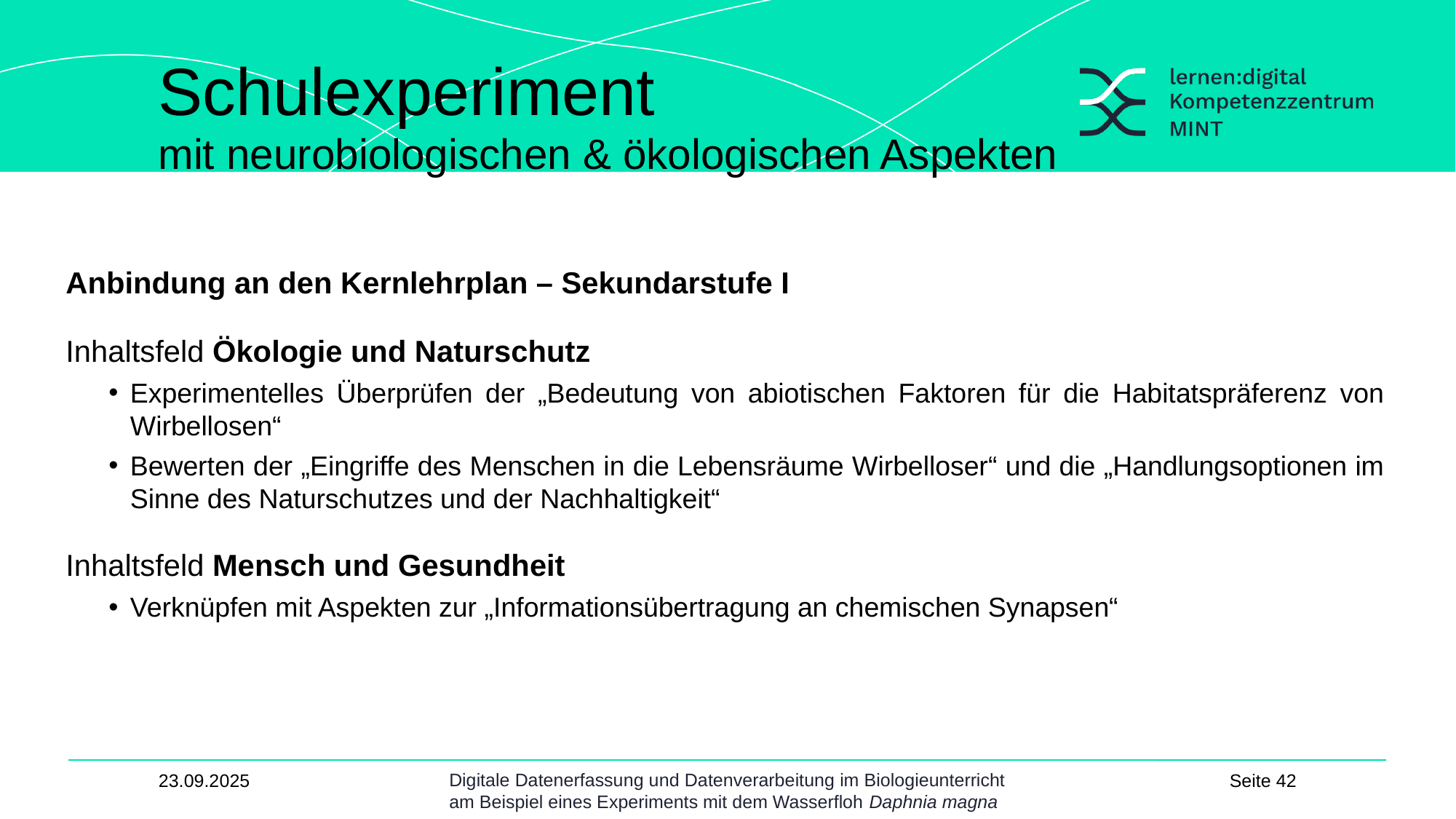

Schulexperiment
# mit neurobiologischen & ökologischen Aspekten
Anbindung an den Kernlehrplan – Sekundarstufe I
Inhaltsfeld Ökologie und Naturschutz
Experimentelles Überprüfen der „Bedeutung von abiotischen Faktoren für die Habitatspräferenz von Wirbellosen“
Bewerten der „Eingriffe des Menschen in die Lebensräume Wirbelloser“ und die „Handlungsoptionen im Sinne des Naturschutzes und der Nachhaltigkeit“
Inhaltsfeld Mensch und Gesundheit
Verknüpfen mit Aspekten zur „Informationsübertragung an chemischen Synapsen“

23.09.2025
Seite 42